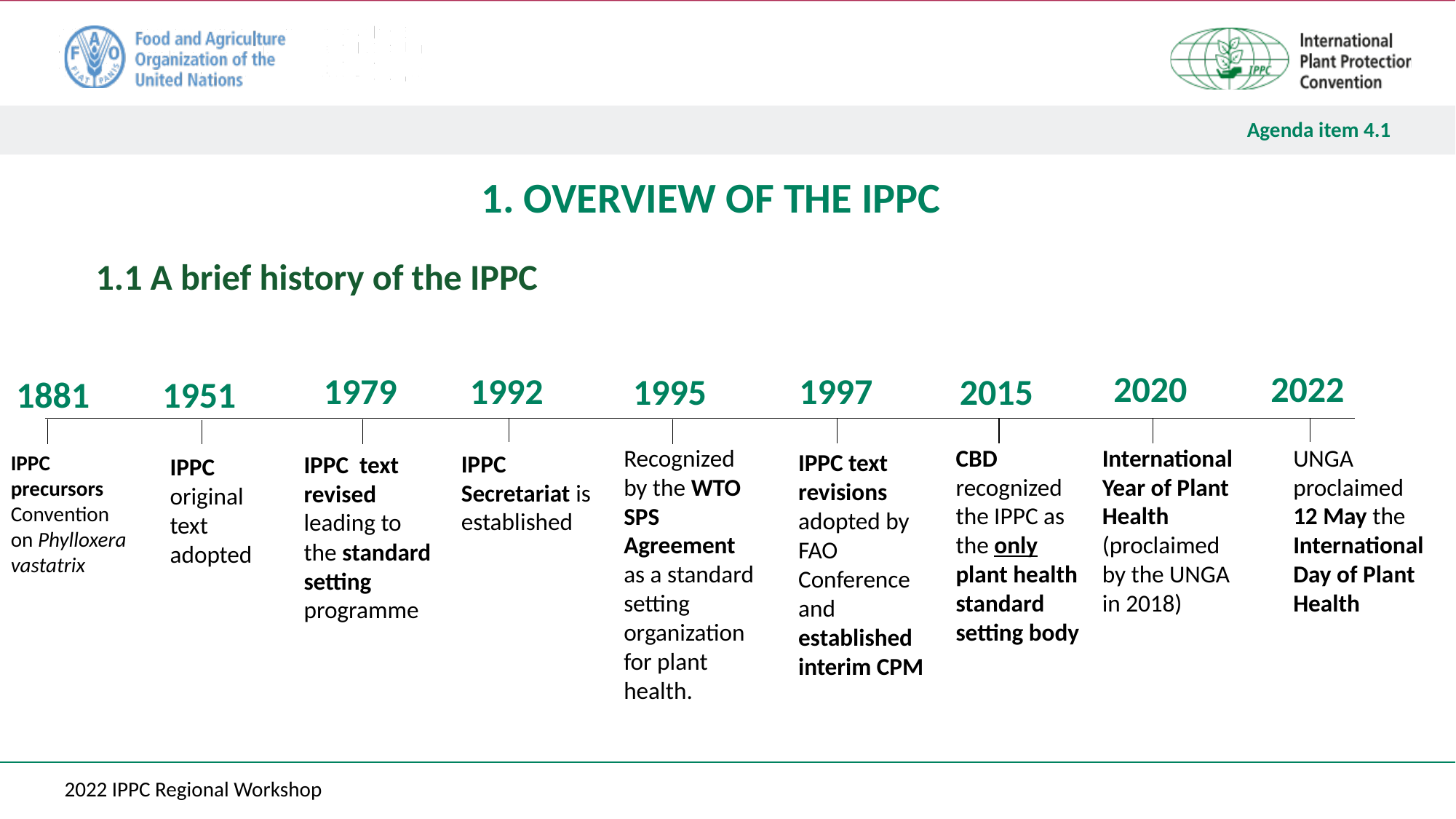

1. OVERVIEW OF THE IPPC
# 1.1 A brief history of the IPPC
2022
2020
1979
1992
1997
1995
2015
1881
1951
CBD recognized the IPPC as the only plant health standard setting body

International Year of Plant Health (proclaimed by the UNGA in 2018)

UNGA proclaimed 12 May the International Day of Plant Health
Recognized by the WTO SPS Agreement as a standard setting organization for plant health.

IPPC text revisions adopted by FAO Conference and established interim CPM

IPPC  Secretariat is established
IPPC precursors Convention on Phylloxera vastatrix
IPPC  text revised leading to the standard setting programme
IPPC original text adopted